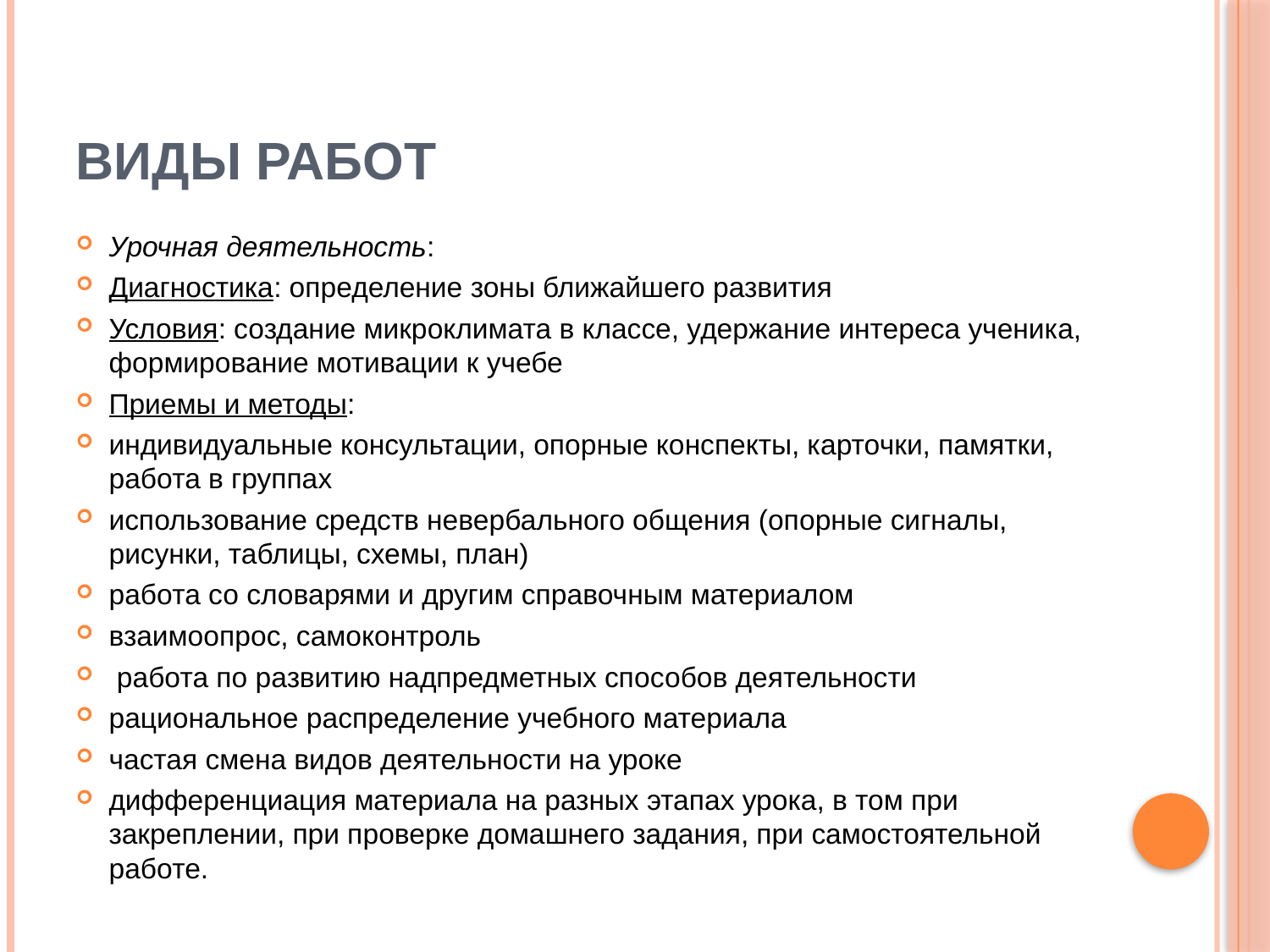

# Виды работ
Урочная деятельность:
Диагностика: определение зоны ближайшего развития
Условия: создание микроклимата в классе, удержание интереса ученика, формирование мотивации к учебе
Приемы и методы:
индивидуальные консультации, опорные конспекты, карточки, памятки, работа в группах
использование средств невербального общения (опорные сигналы, рисунки, таблицы, схемы, план)
работа со словарями и другим справочным материалом
взаимоопрос, самоконтроль
 работа по развитию надпредметных способов деятельности
рациональное распределение учебного материала
частая смена видов деятельности на уроке
дифференциация материала на разных этапах урока, в том при закреплении, при проверке домашнего задания, при самостоятельной работе.